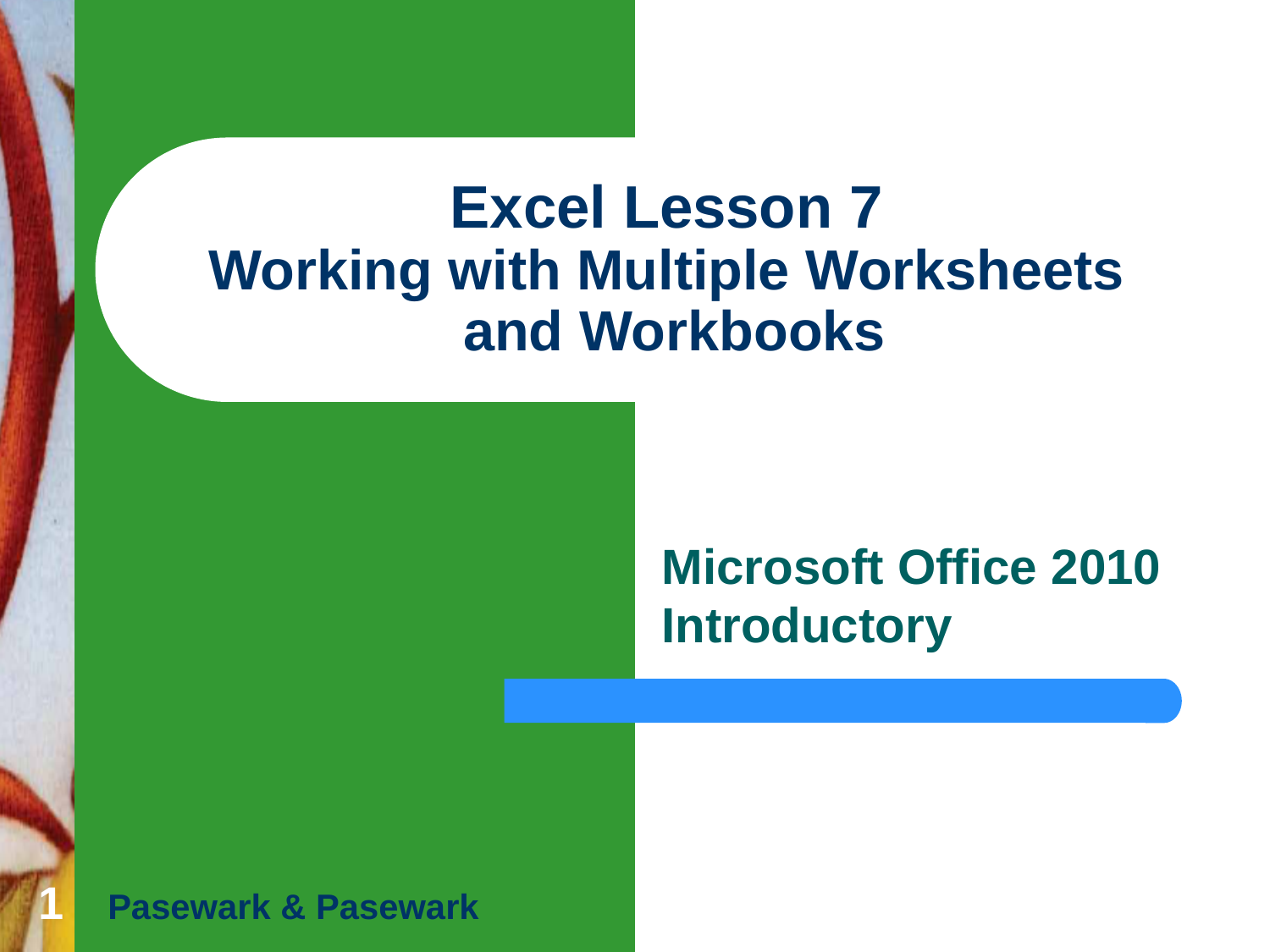

# Excel Lesson 7 Working with Multiple Worksheets and Workbooks
Microsoft Office 2010 Introductory
1

Pasewark & Pasewark